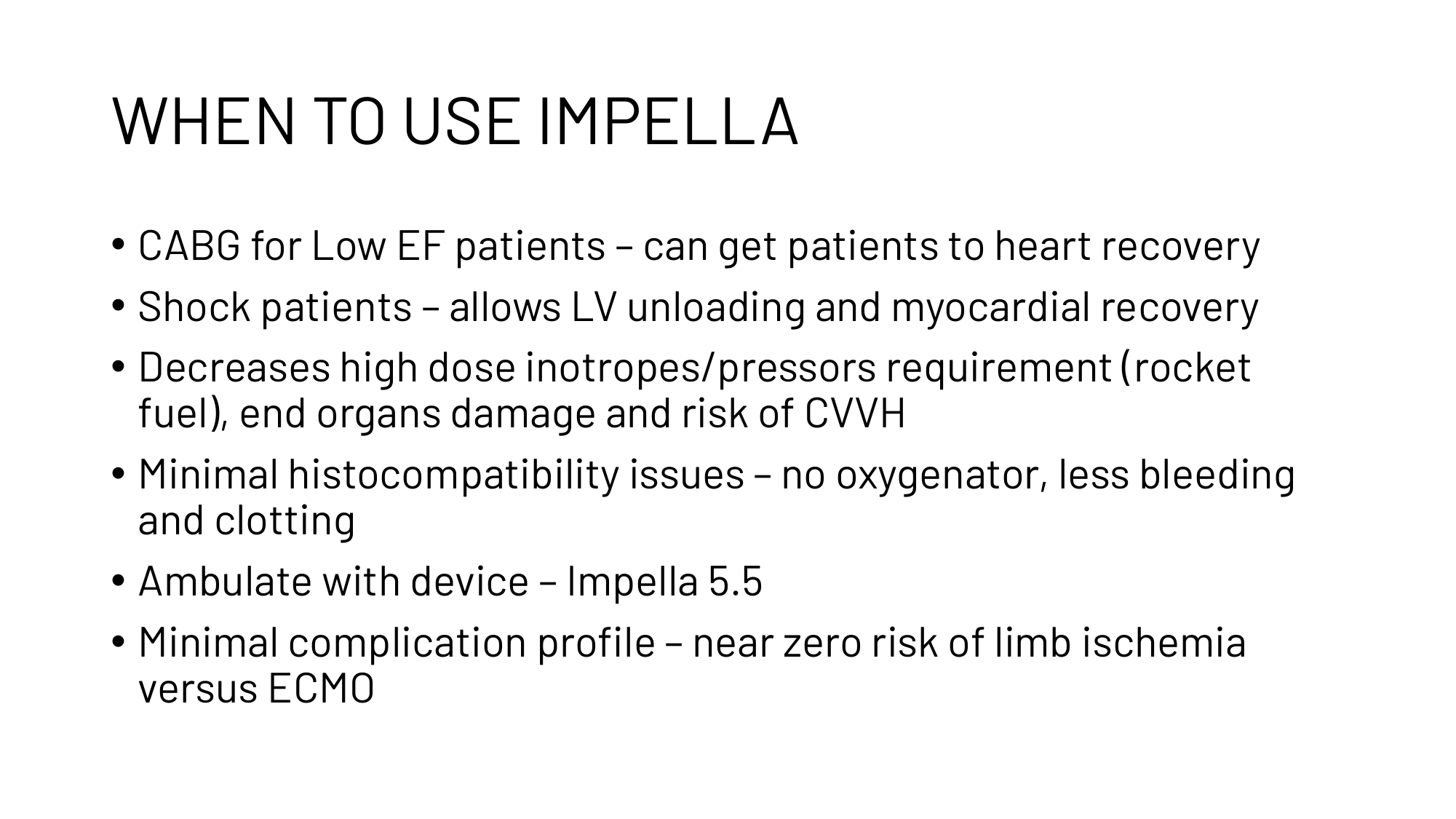

# WHEN TO USE IMPELLA
CABG for Low EF patients – can get patients to heart recovery
Shock patients – allows LV unloading and myocardial recovery
Decreases high dose inotropes/pressors requirement (rocket fuel), end organs damage and risk of CVVH
Minimal histocompatibility issues – no oxygenator, less bleeding and clotting
Ambulate with device – Impella 5.5
Minimal complication profile – near zero risk of limb ischemia versus ECMO